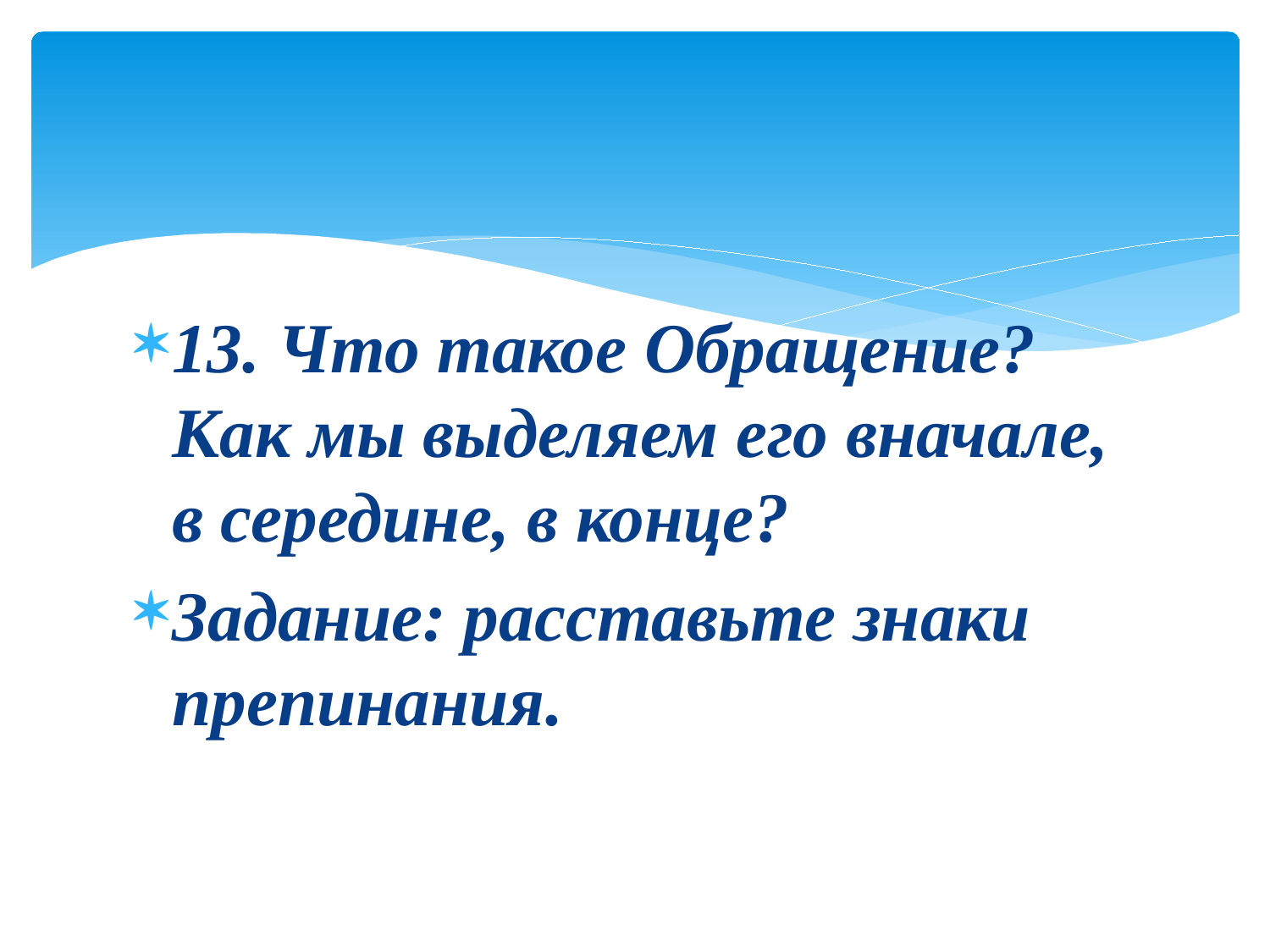

13. Что такое Обращение? Как мы выделяем его вначале, в середине, в конце?
Задание: расставьте знаки препинания.